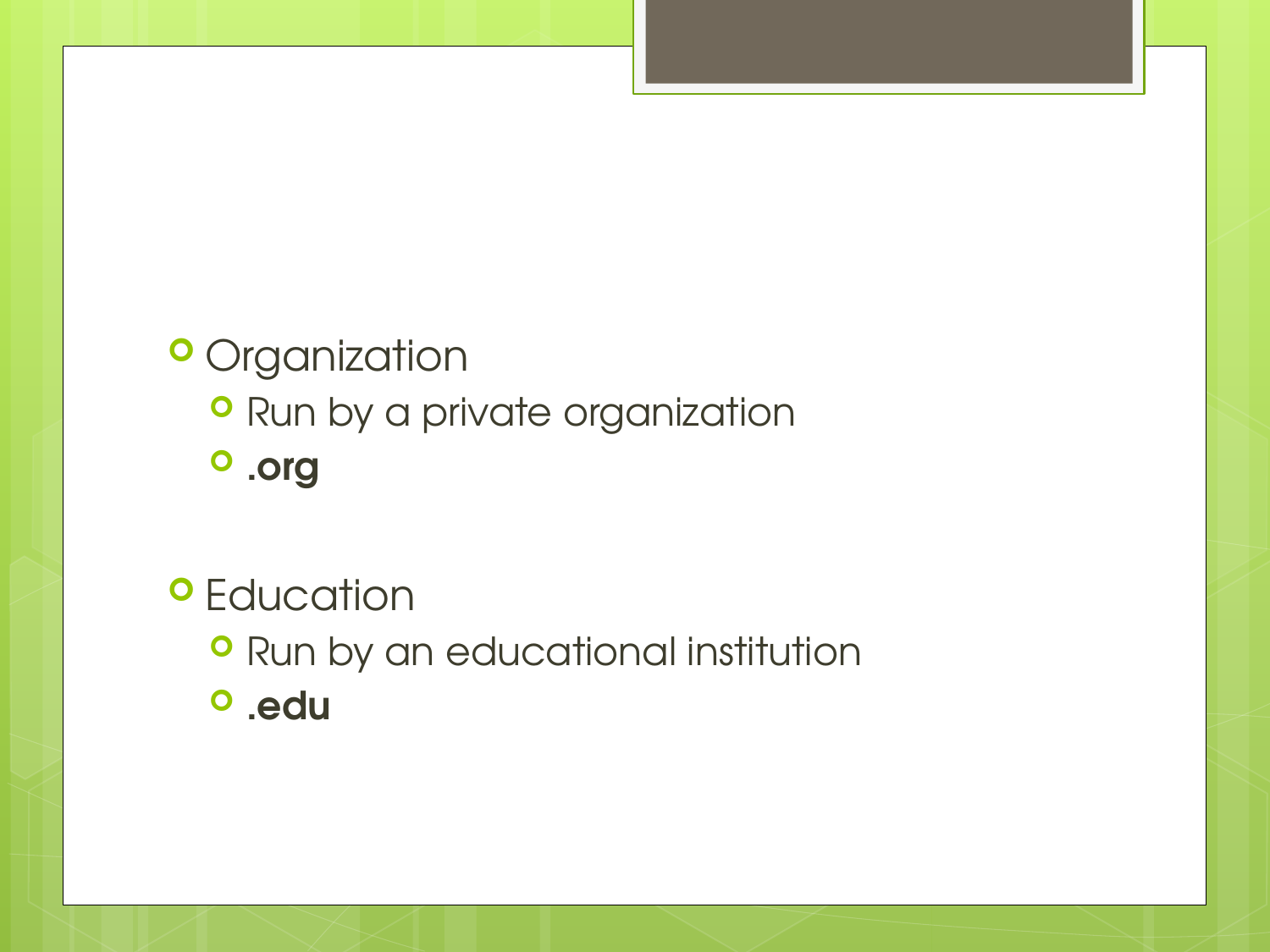

#
Organization
Run by a private organization
.org

Education
Run by an educational institution
.edu